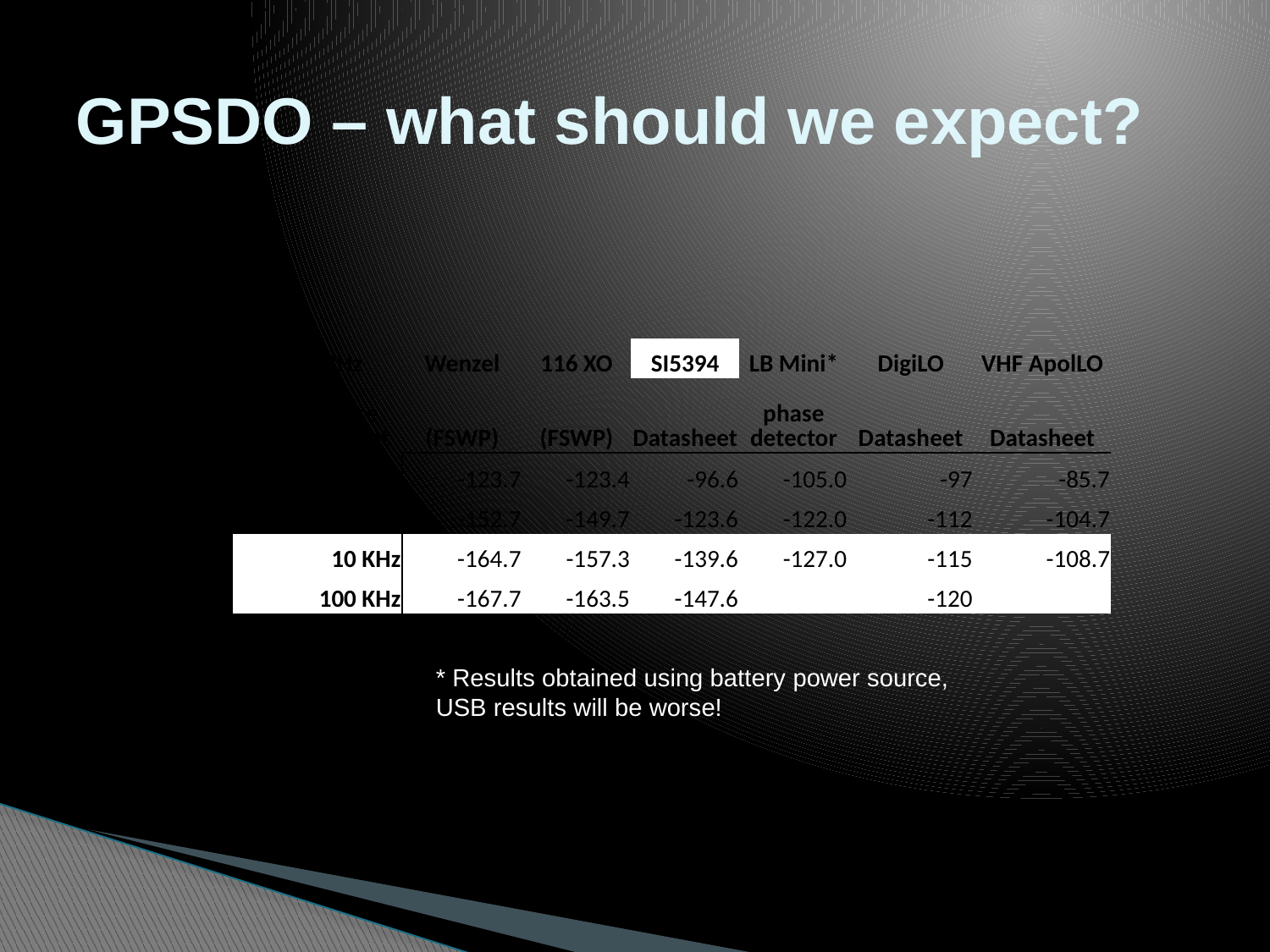

# GPSDO – what should we expect?
| 116 MHz | Wenzel | 116 XO | SI5394 | LB Mini\* | DigiLO | VHF ApolLO |
| --- | --- | --- | --- | --- | --- | --- |
| Phase noise Measurement | (FSWP) | (FSWP) | Datasheet | phase detector | Datasheet | Datasheet |
| 100 Hz | -123.7 | -123.4 | -96.6 | -105.0 | -97 | -85.7 |
| 1 KHz | -152.7 | -149.7 | -123.6 | -122.0 | -112 | -104.7 |
| 10 KHz | -164.7 | -157.3 | -139.6 | -127.0 | -115 | -108.7 |
| 100 KHz | -167.7 | -163.5 | -147.6 |  | -120 |  |
* Results obtained using battery power source, USB results will be worse!